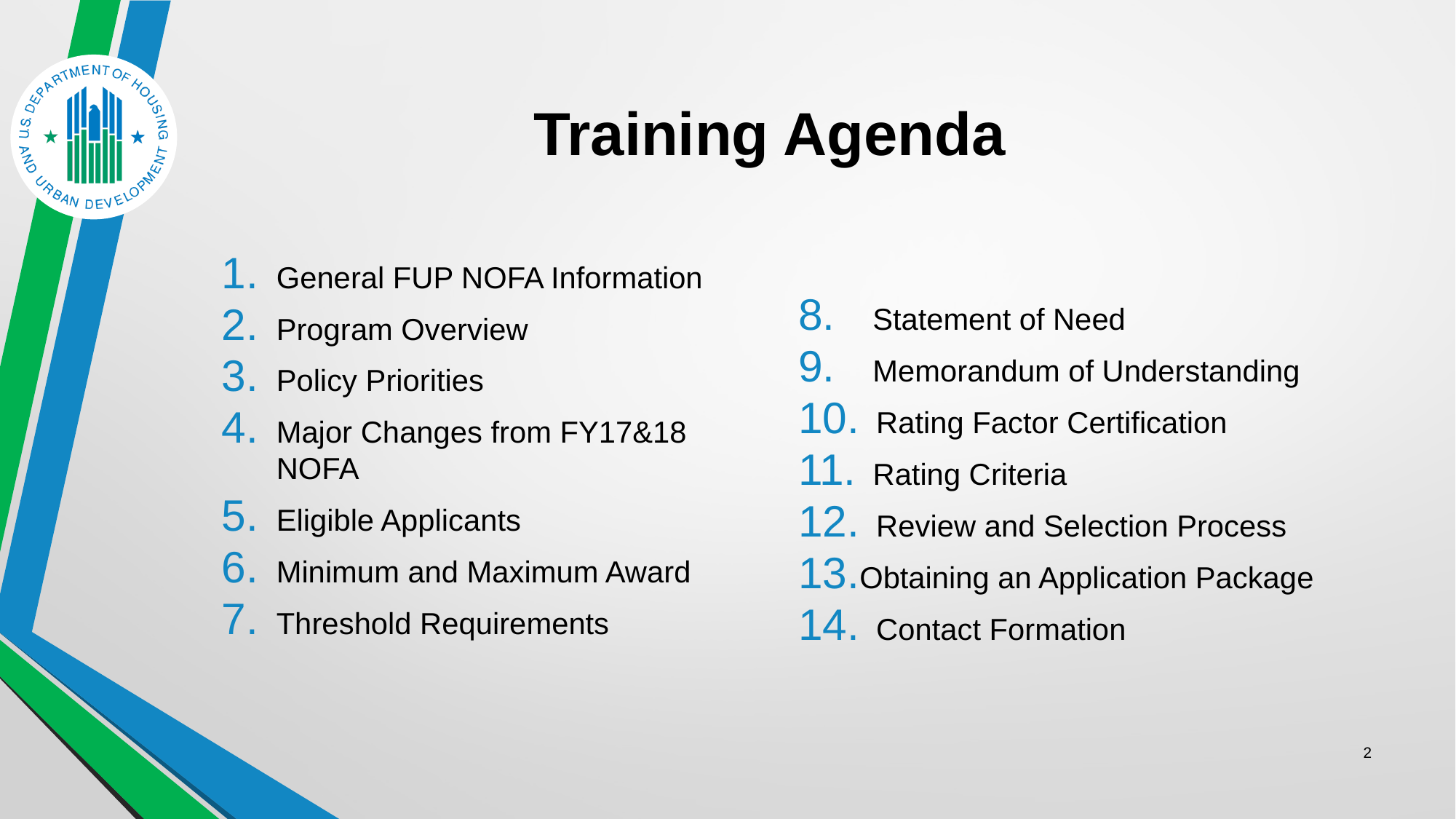

# Training Agenda

    Statement of Need
    Memorandum of Understanding
  Rating Factor Certification
  Rating Criteria
  Review and Selection Process
Obtaining an Application Package
  Contact Formation

General FUP NOFA Information
Program Overview
Policy Priorities
Major Changes from FY17&18 NOFA
Eligible Applicants
Minimum and Maximum Award
Threshold Requirements

2